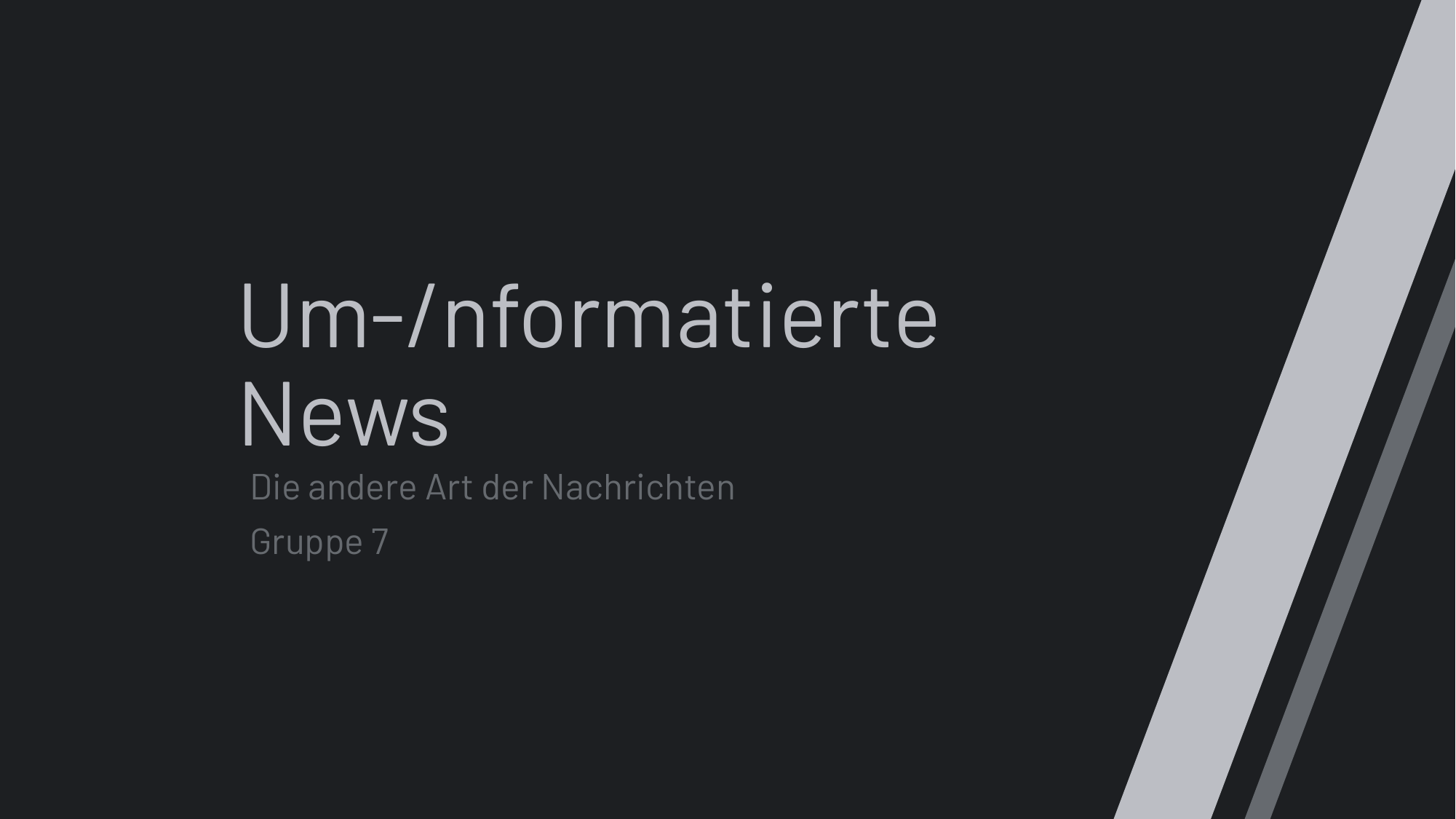

# Um-/nformatierte News
Die andere Art der Nachrichten
Gruppe 7